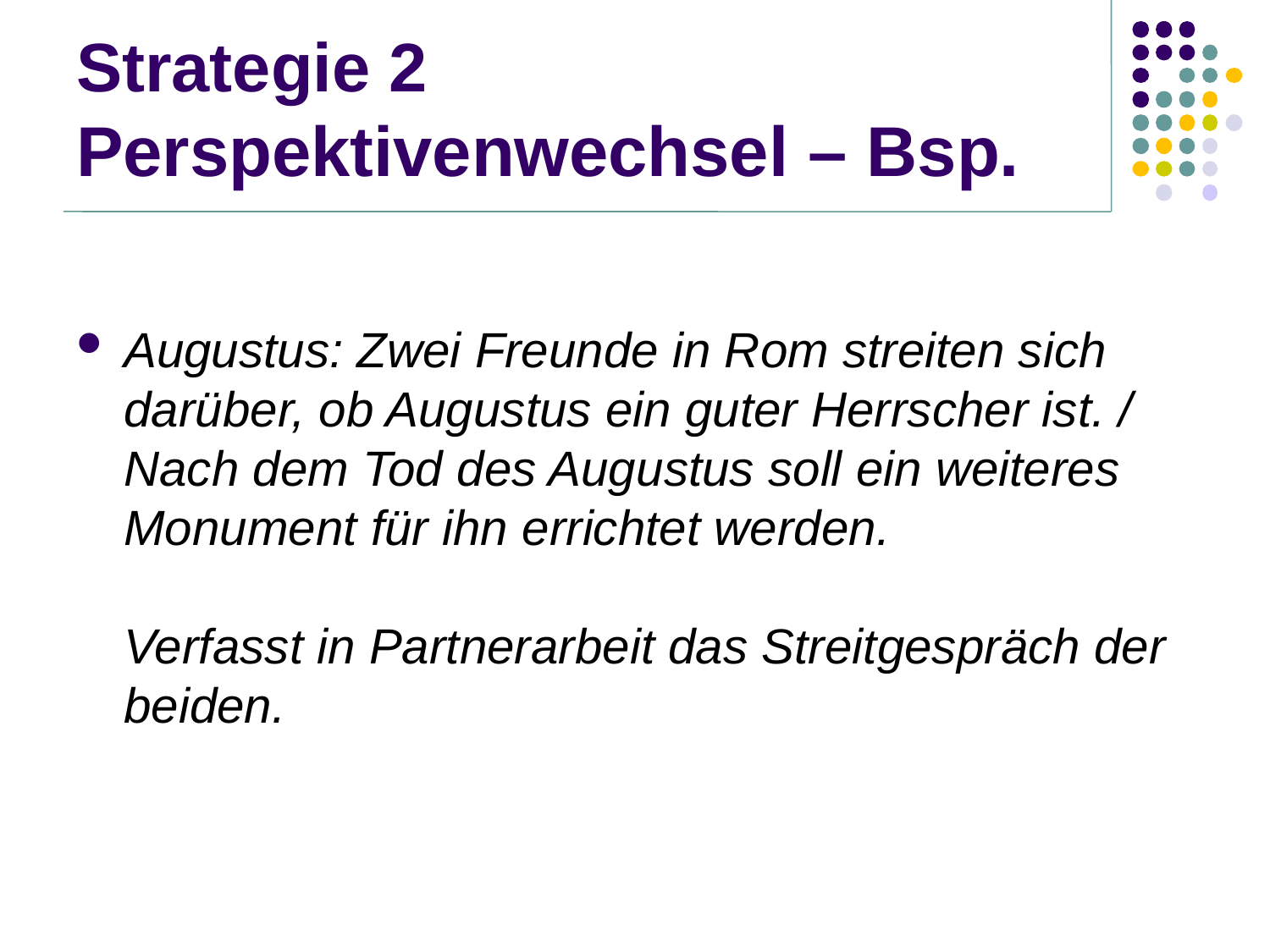

# Strategie 2 Perspektivenwechsel – Bsp.

Augustus: Zwei Freunde in Rom streiten sich darüber, ob Augustus ein guter Herrscher ist. / Nach dem Tod des Augustus soll ein weiteres Monument für ihn errichtet werden.
Verfasst in Partnerarbeit das Streitgespräch der beiden.